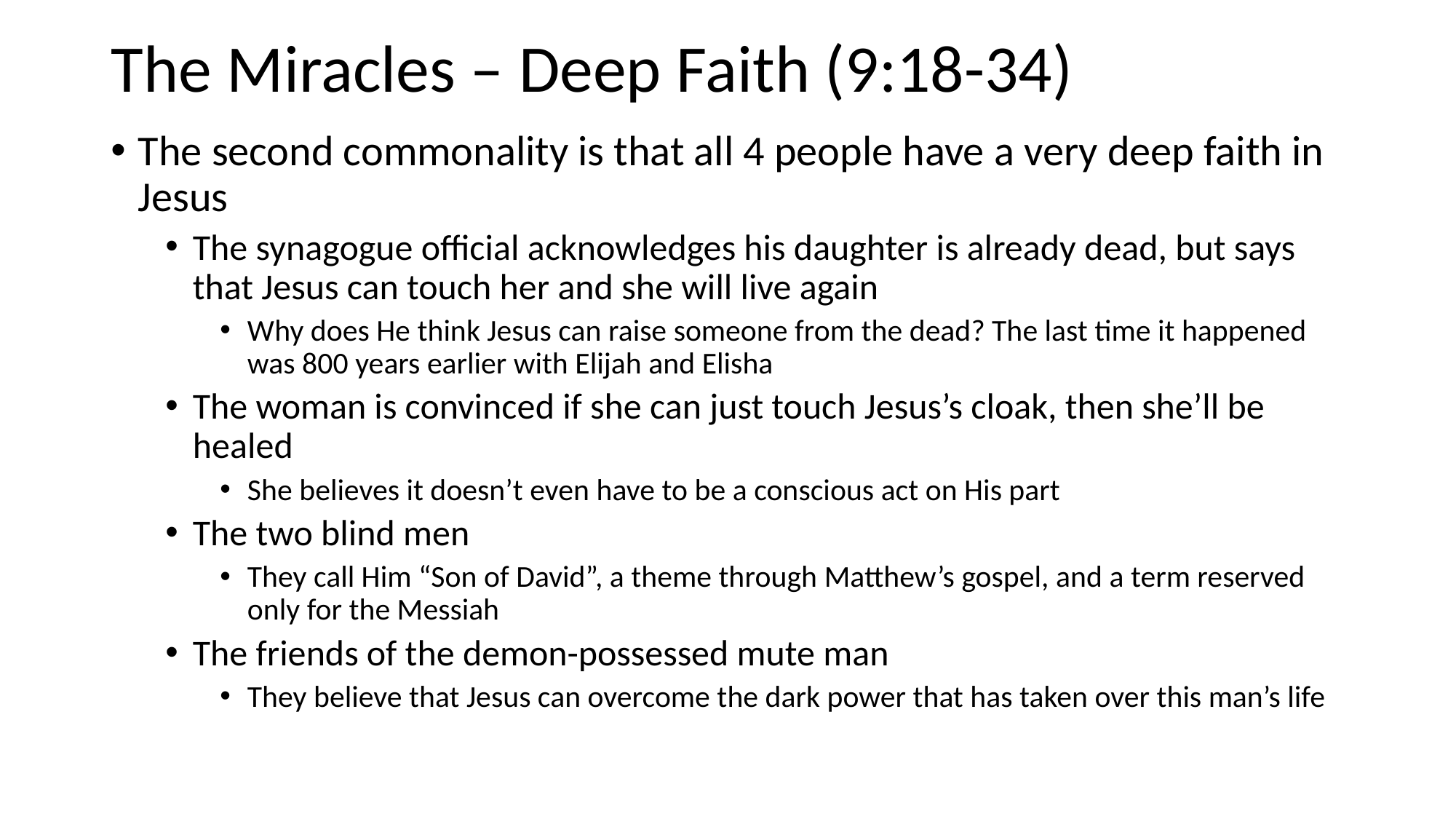

# The Miracles – Deep Faith (9:18-34)
The second commonality is that all 4 people have a very deep faith in Jesus
The synagogue official acknowledges his daughter is already dead, but says that Jesus can touch her and she will live again
Why does He think Jesus can raise someone from the dead? The last time it happened was 800 years earlier with Elijah and Elisha
The woman is convinced if she can just touch Jesus’s cloak, then she’ll be healed
She believes it doesn’t even have to be a conscious act on His part
The two blind men
They call Him “Son of David”, a theme through Matthew’s gospel, and a term reserved only for the Messiah
The friends of the demon-possessed mute man
They believe that Jesus can overcome the dark power that has taken over this man’s life